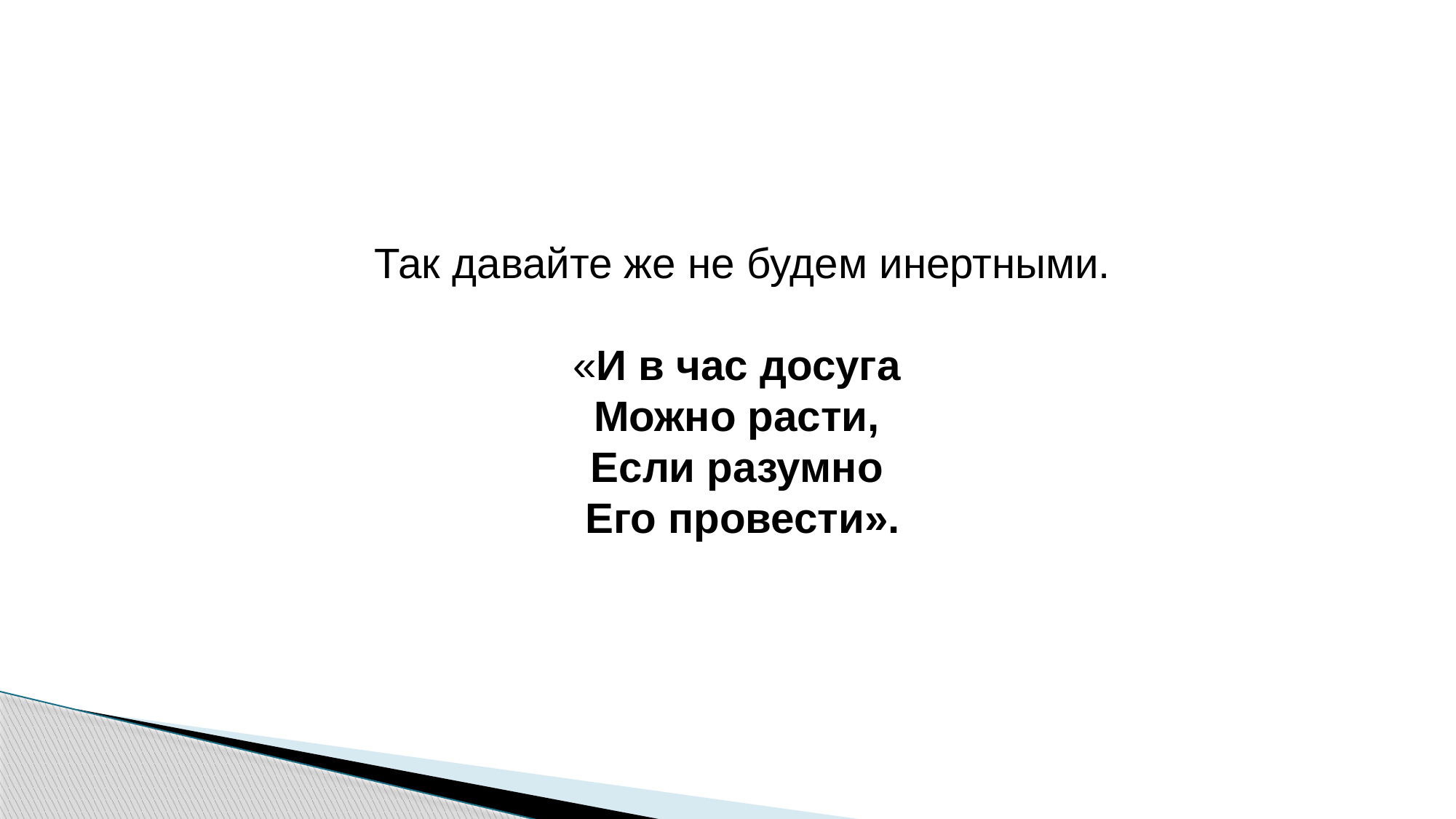

#
Так давайте же не будем инертными.

«И в час досуга
Можно расти,
Если разумно
Его провести».